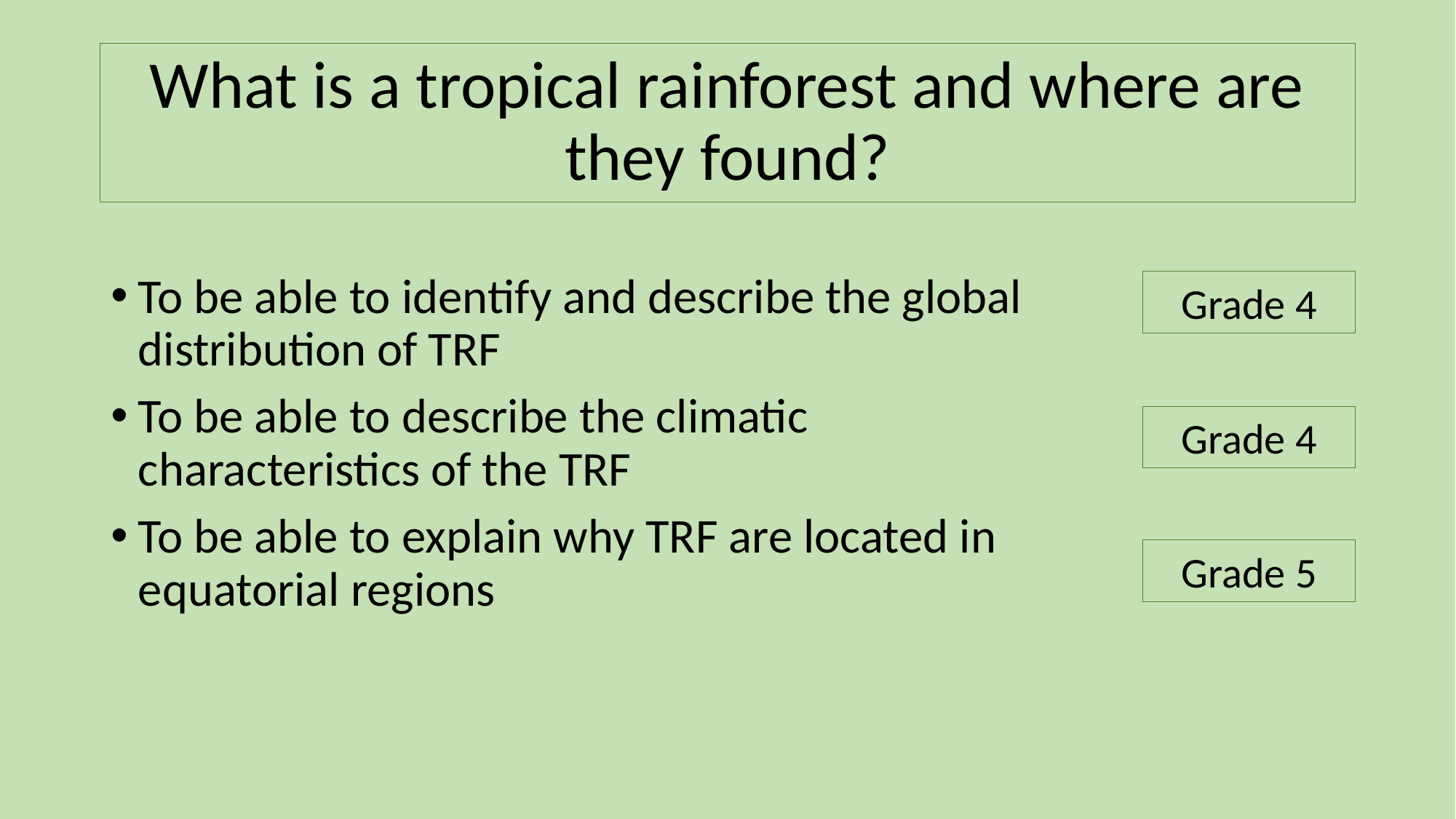

# What is a tropical rainforest and where are they found?

To be able to identify and describe the global distribution of TRF
To be able to describe the climatic characteristics of the TRF
To be able to explain why TRF are located in equatorial regions
Grade 4
Grade 4
Grade 5